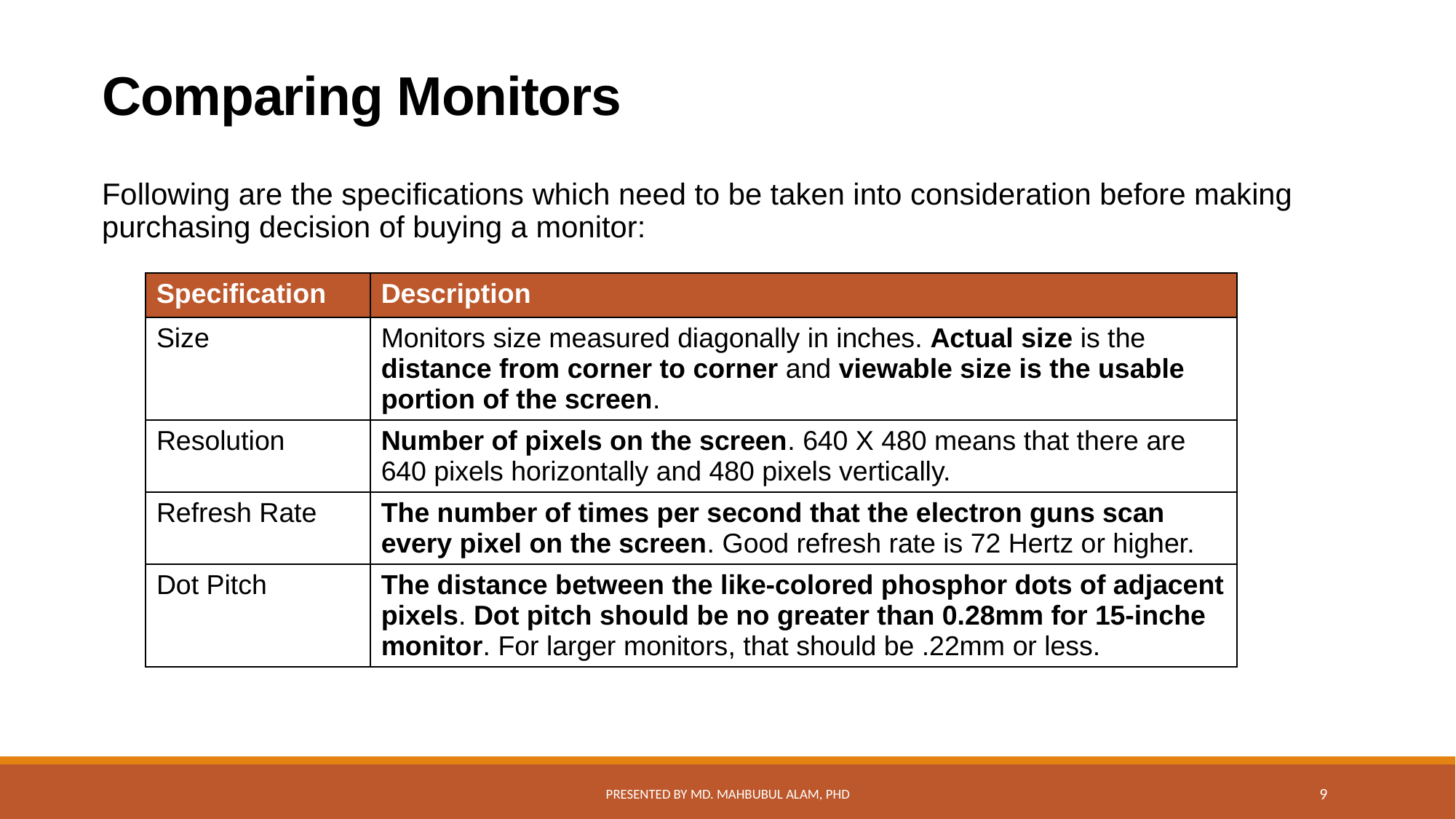

# Comparing Monitors
Following are the specifications which need to be taken into consideration before making purchasing decision of buying a monitor:

| Specification | Description |
| --- | --- |
| Size | Monitors size measured diagonally in inches. Actual size is the distance from corner to corner and viewable size is the usable portion of the screen. |
| Resolution | Number of pixels on the screen. 640 X 480 means that there are 640 pixels horizontally and 480 pixels vertically. |
| Refresh Rate | The number of times per second that the electron guns scan every pixel on the screen. Good refresh rate is 72 Hertz or higher. |
| Dot Pitch | The distance between the like-colored phosphor dots of adjacent pixels. Dot pitch should be no greater than 0.28mm for 15-inche monitor. For larger monitors, that should be .22mm or less. |
Presented by Md. Mahbubul Alam, PhD
9